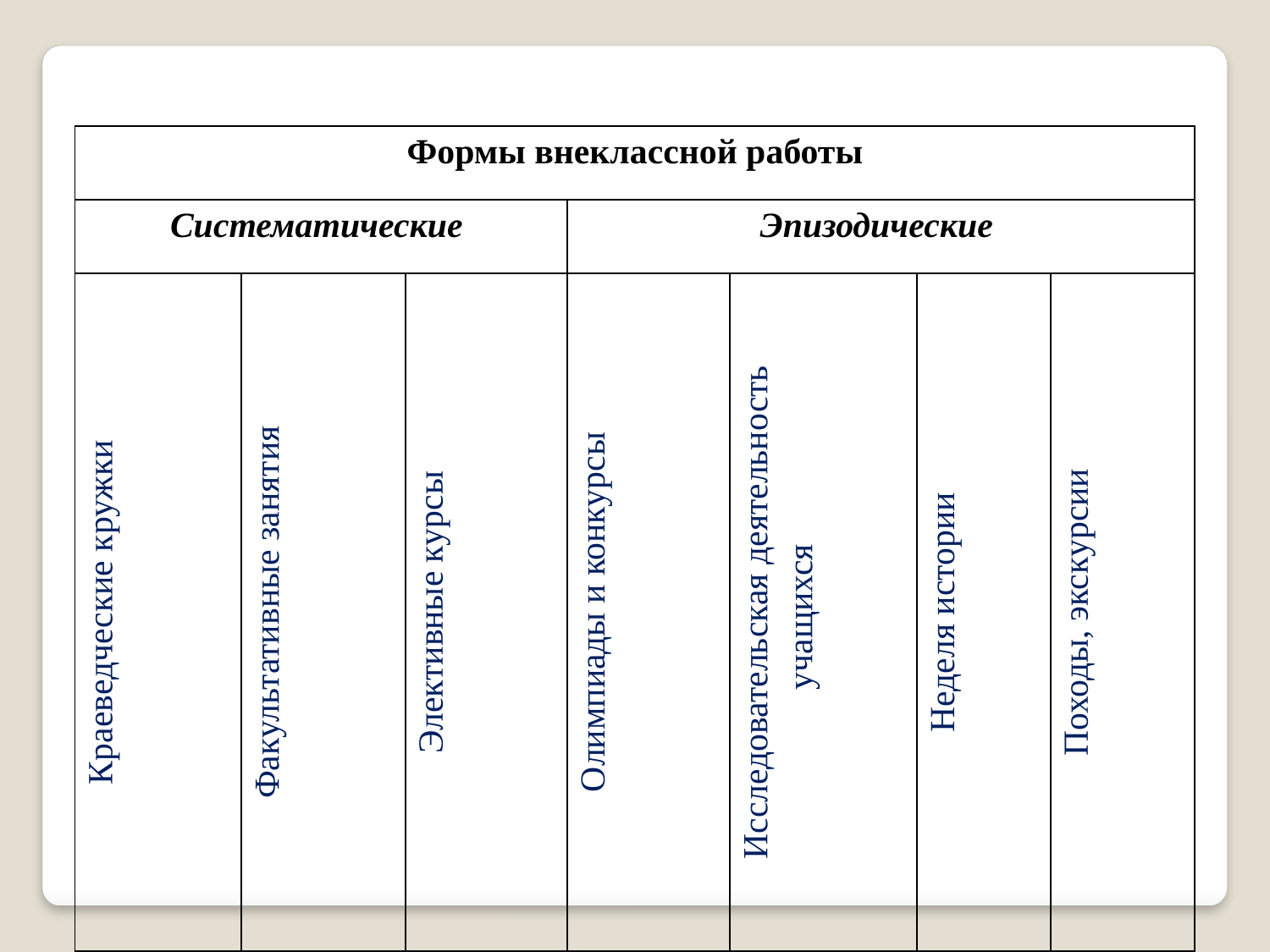

| Формы внеклассной работы |  |  |  |  |  |  |
| --- | --- | --- | --- | --- | --- | --- |
| Систематические |  |  | Эпизодические |  |  |  |
| Краеведческие кружки | Факультативные занятия | Элективные курсы | Олимпиады и конкурсы | Исследовательская деятельность учащихся | Неделя истории | Походы, экскурсии |